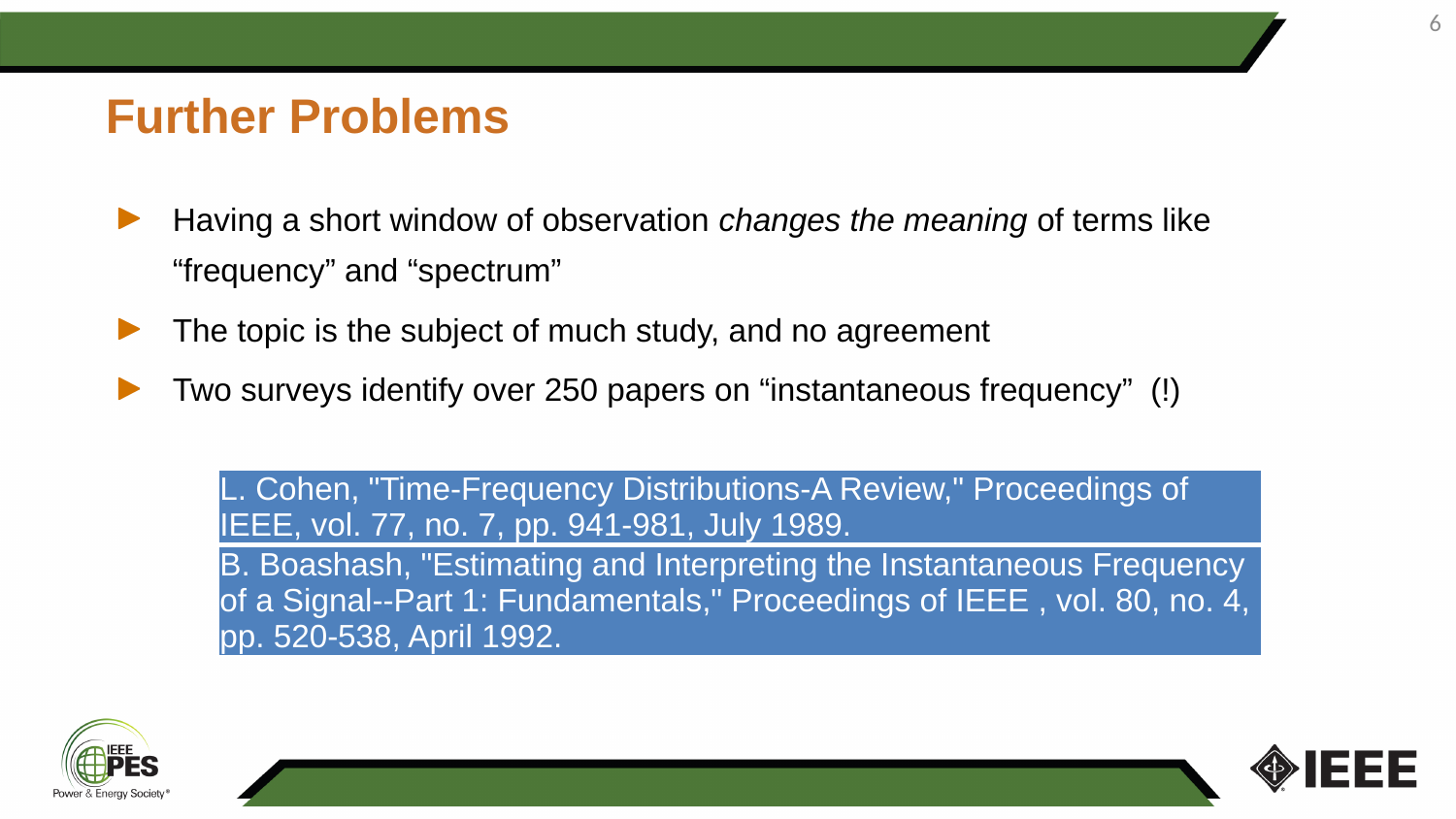

6
Further Problems
Having a short window of observation changes the meaning of terms like “frequency” and “spectrum”
The topic is the subject of much study, and no agreement
Two surveys identify over 250 papers on “instantaneous frequency”  (!)
| L. Cohen, "Time-Frequency Distributions-A Review," Proceedings of IEEE, vol. 77, no. 7, pp. 941-981, July 1989. |
| --- |
| B. Boashash, "Estimating and Interpreting the Instantaneous Frequency of a Signal--Part 1: Fundamentals," Proceedings of IEEE , vol. 80, no. 4, pp. 520-538, April 1992. |